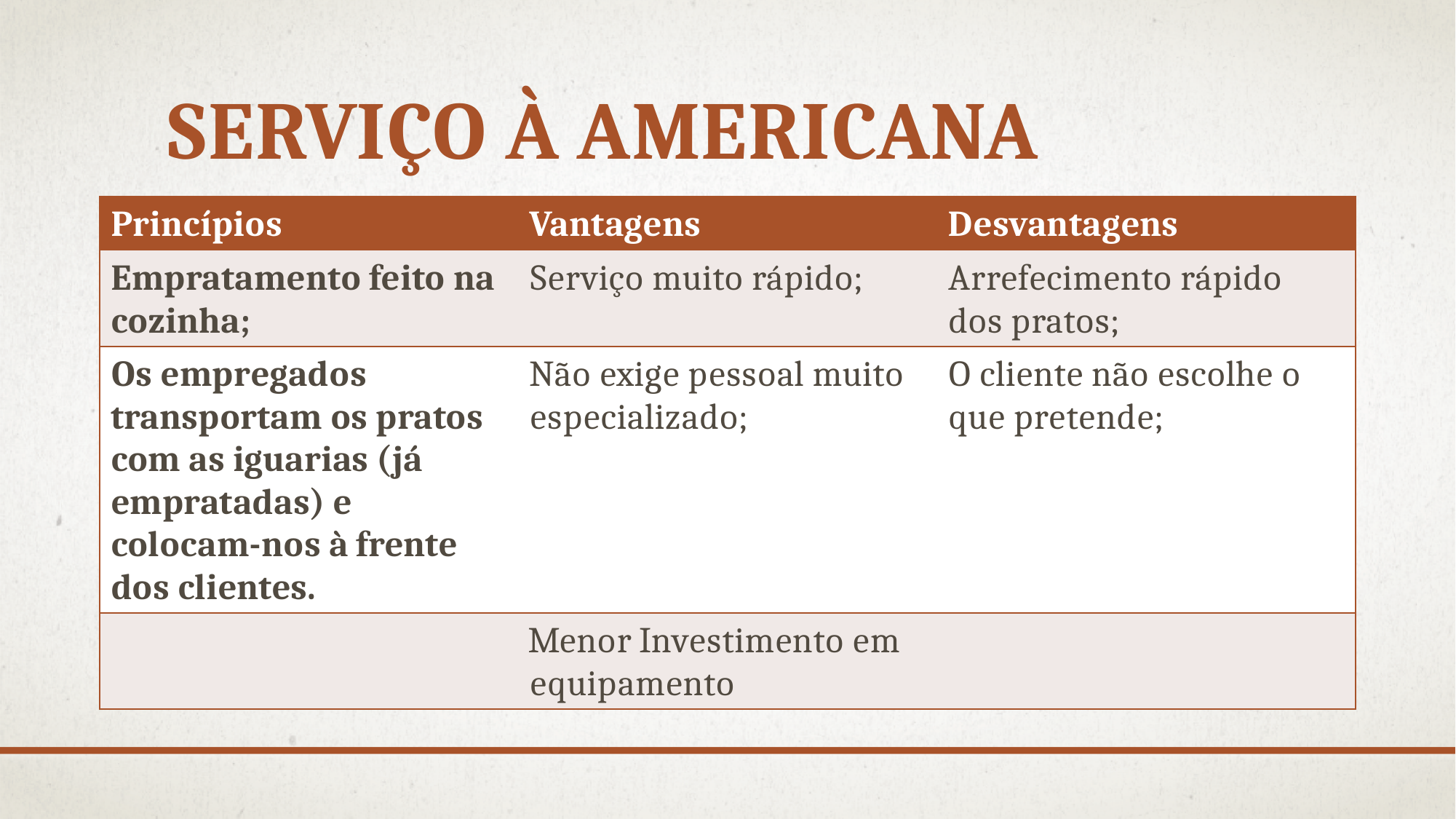

# Serviço à Americana
| Princípios | Vantagens | Desvantagens |
| --- | --- | --- |
| Empratamento feito na cozinha; | Serviço muito rápido; | Arrefecimento rápido dos pratos; |
| Os empregados transportam os pratos com as iguarias (já empratadas) e colocam-nos à frente dos clientes. | Não exige pessoal muito especializado; | O cliente não escolhe o que pretende; |
|  | Menor Investimento em equipamento |  |